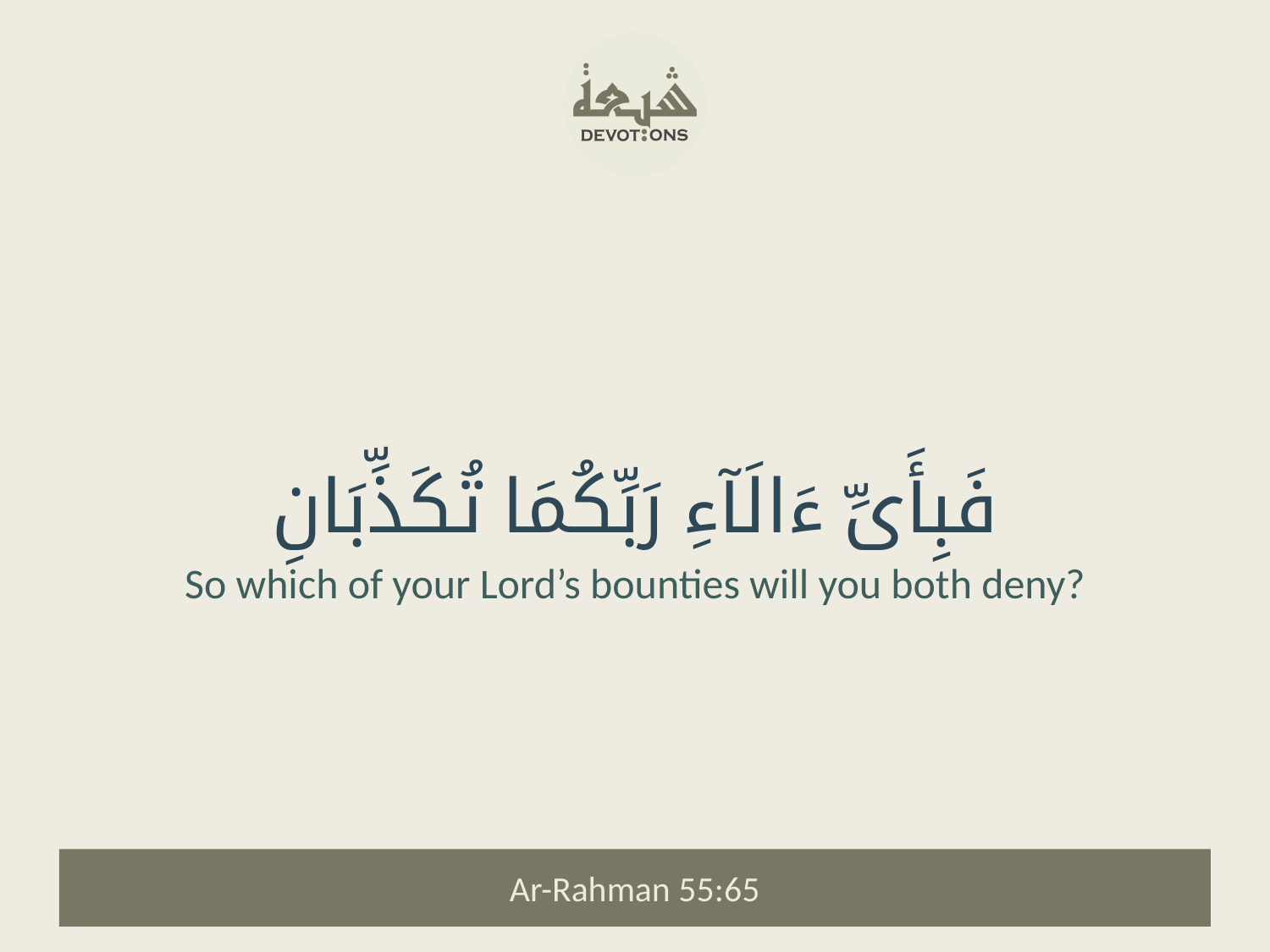

فَبِأَىِّ ءَالَآءِ رَبِّكُمَا تُكَذِّبَانِ
So which of your Lord’s bounties will you both deny?
Ar-Rahman 55:65